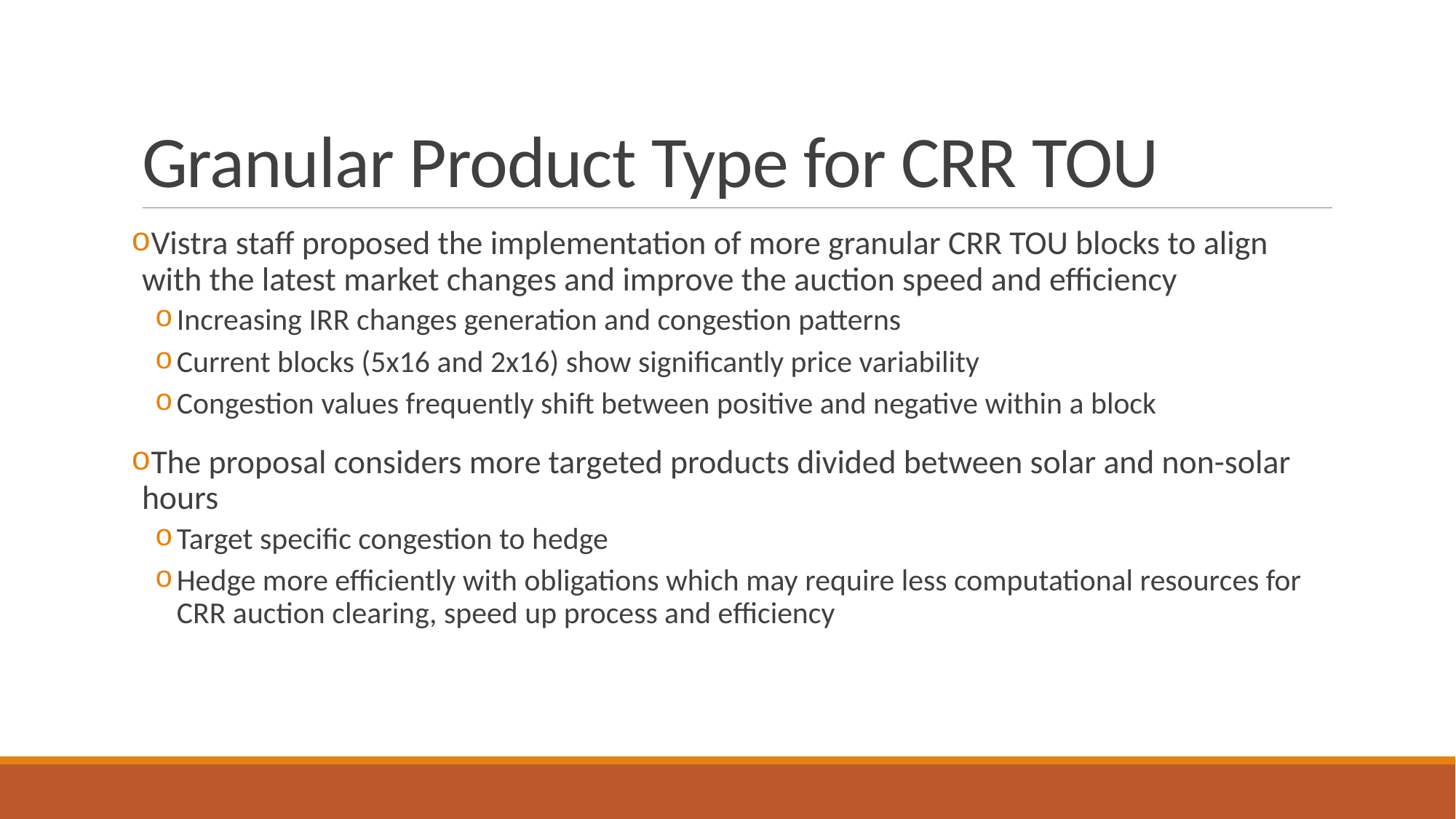

# Granular Product Type for CRR TOU
Vistra staff proposed the implementation of more granular CRR TOU blocks to align with the latest market changes and improve the auction speed and efficiency
Increasing IRR changes generation and congestion patterns
Current blocks (5x16 and 2x16) show significantly price variability
Congestion values frequently shift between positive and negative within a block
The proposal considers more targeted products divided between solar and non-solar hours
Target specific congestion to hedge
Hedge more efficiently with obligations which may require less computational resources for CRR auction clearing, speed up process and efficiency